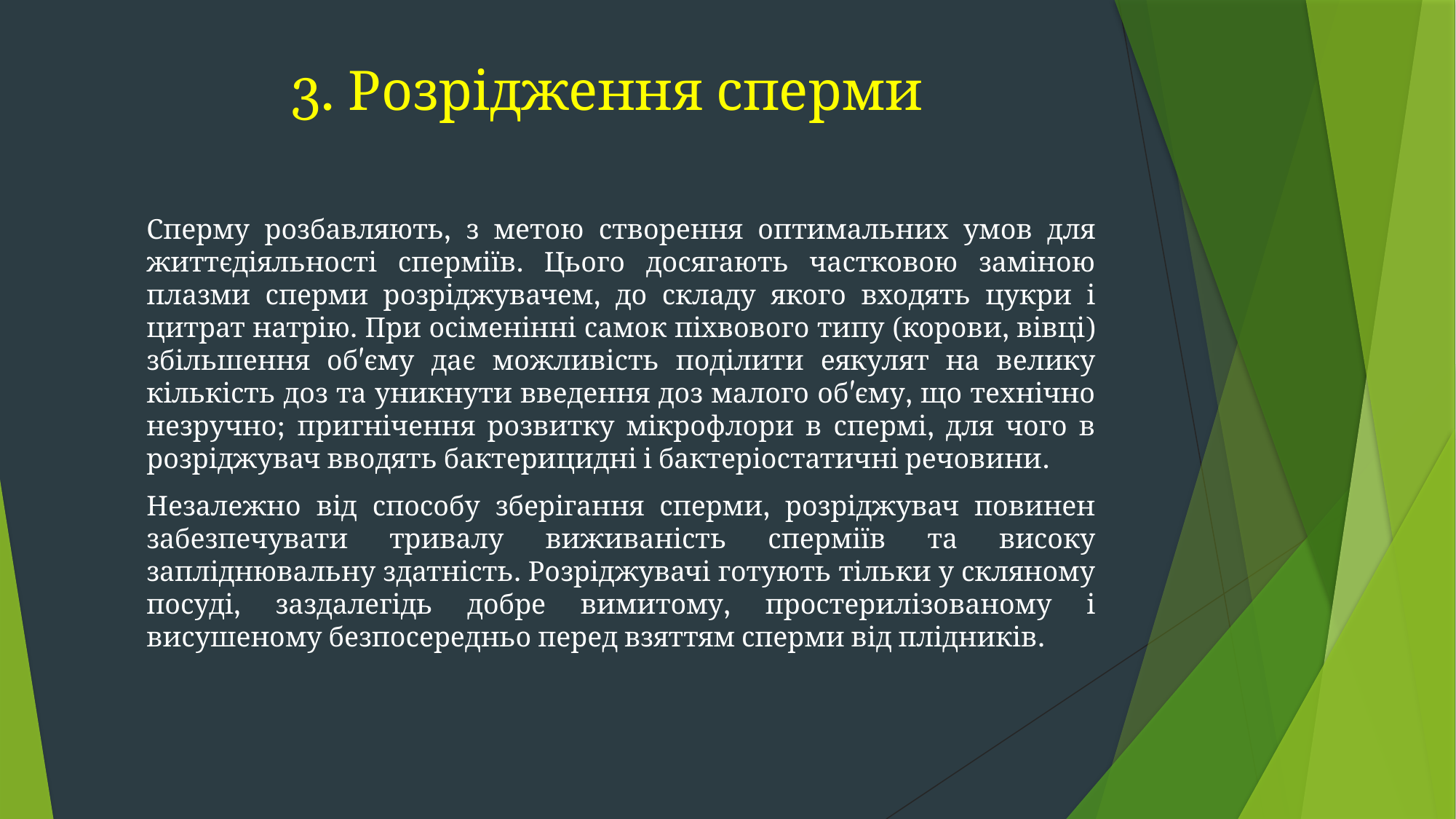

# 3. Розрідження сперми
Сперму розбавляють, з метою створення оптимальних умов для життєдіяльності сперміїв. Цього досягають частковою заміною плазми сперми розріджувачем, до складу якого входять цукри і цитрат натрію. При осіменінні самок піхвового типу (корови, вівці) збільшення об'єму дає можливість поділити еякулят на велику кількість доз та уникнути введення доз малого об'єму, що технічно незручно; пригнічення розвитку мікрофлори в спермі, для чого в розріджувач вводять бактерицидні і бактеріостатичні речовини.
Незалежно від способу зберігання сперми, розріджувач повинен забезпечувати тривалу виживаність сперміїв та високу запліднювальну здатність. Розріджувачі готують тільки у скляному посуді, заздалегідь добре вимитому, простерилізованому і висушеному безпосередньо перед взяттям сперми від плідників.